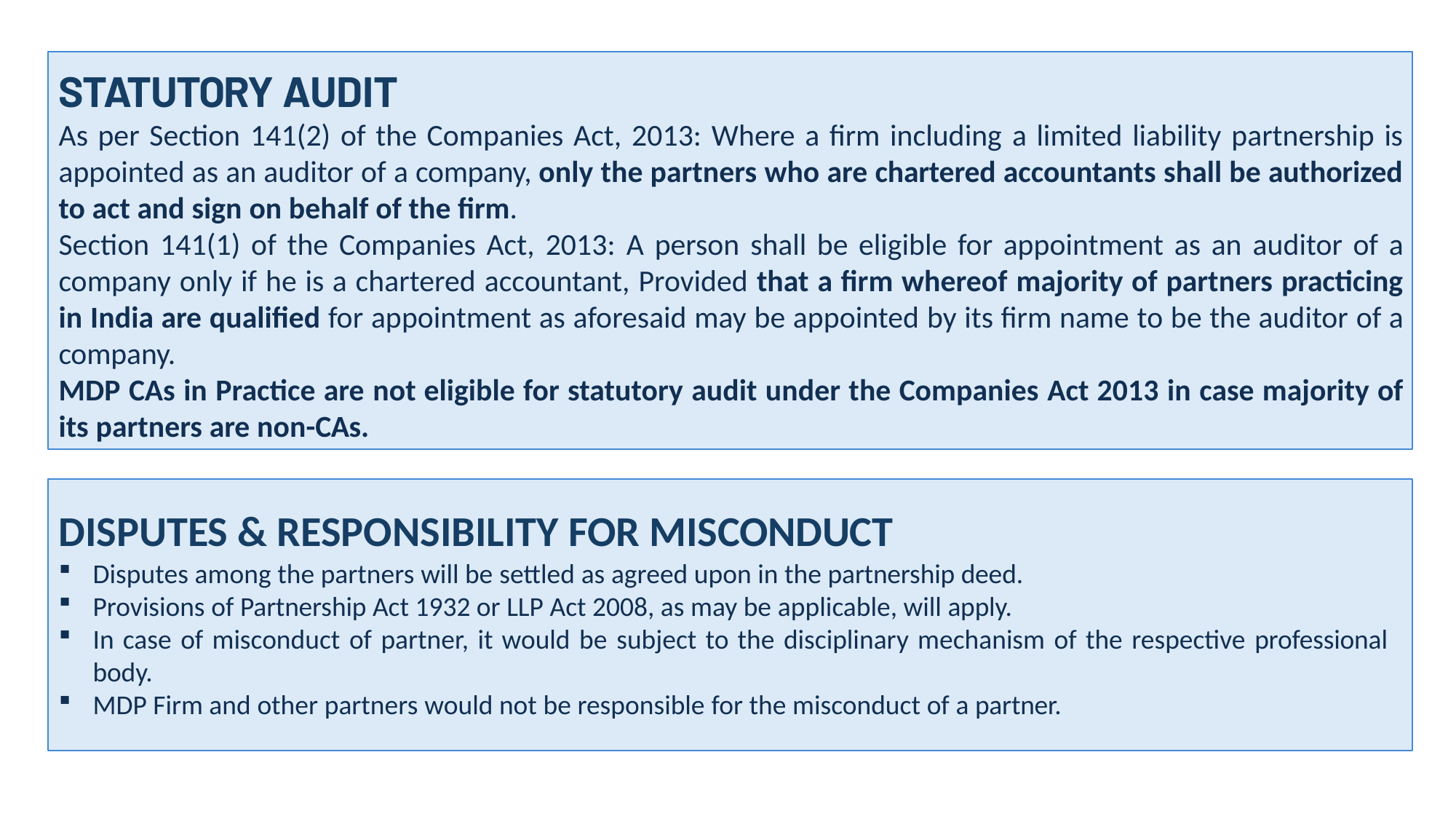

# STATUTORY AUDIT
As per Section 141(2) of the Companies Act, 2013: Where a firm including a limited liability partnership is appointed as an auditor of a company, only the partners who are chartered accountants shall be authorized to act and sign on behalf of the firm.
Section 141(1) of the Companies Act, 2013: A person shall be eligible for appointment as an auditor of a company only if he is a chartered accountant, Provided that a firm whereof majority of partners practicing in India are qualified for appointment as aforesaid may be appointed by its firm name to be the auditor of a company.
MDP CAs in Practice are not eligible for statutory audit under the Companies Act 2013 in case majority of its partners are non-CAs.

DISPUTES & RESPONSIBILITY FOR MISCONDUCT
Disputes among the partners will be settled as agreed upon in the partnership deed.
Provisions of Partnership Act 1932 or LLP Act 2008, as may be applicable, will apply.
In case of misconduct of partner, it would be subject to the disciplinary mechanism of the respective professional
body.
MDP Firm and other partners would not be responsible for the misconduct of a partner.